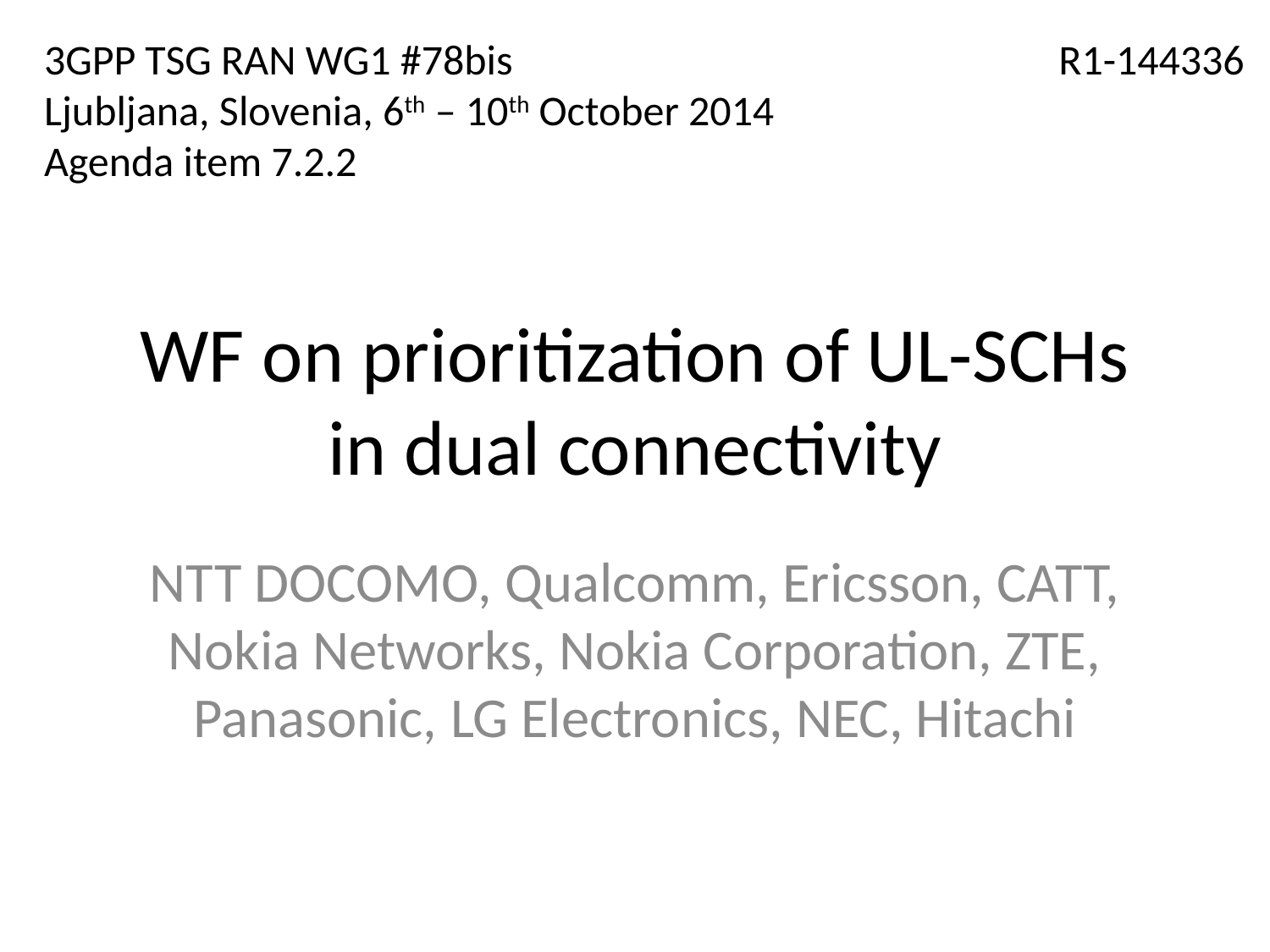

3GPP TSG RAN WG1 #78bis
Ljubljana, Slovenia, 6th – 10th October 2014
Agenda item 7.2.2
R1-144336
# WF on prioritization of UL-SCHs in dual connectivity
NTT DOCOMO, Qualcomm, Ericsson, CATT, Nokia Networks, Nokia Corporation, ZTE, Panasonic, LG Electronics, NEC, Hitachi